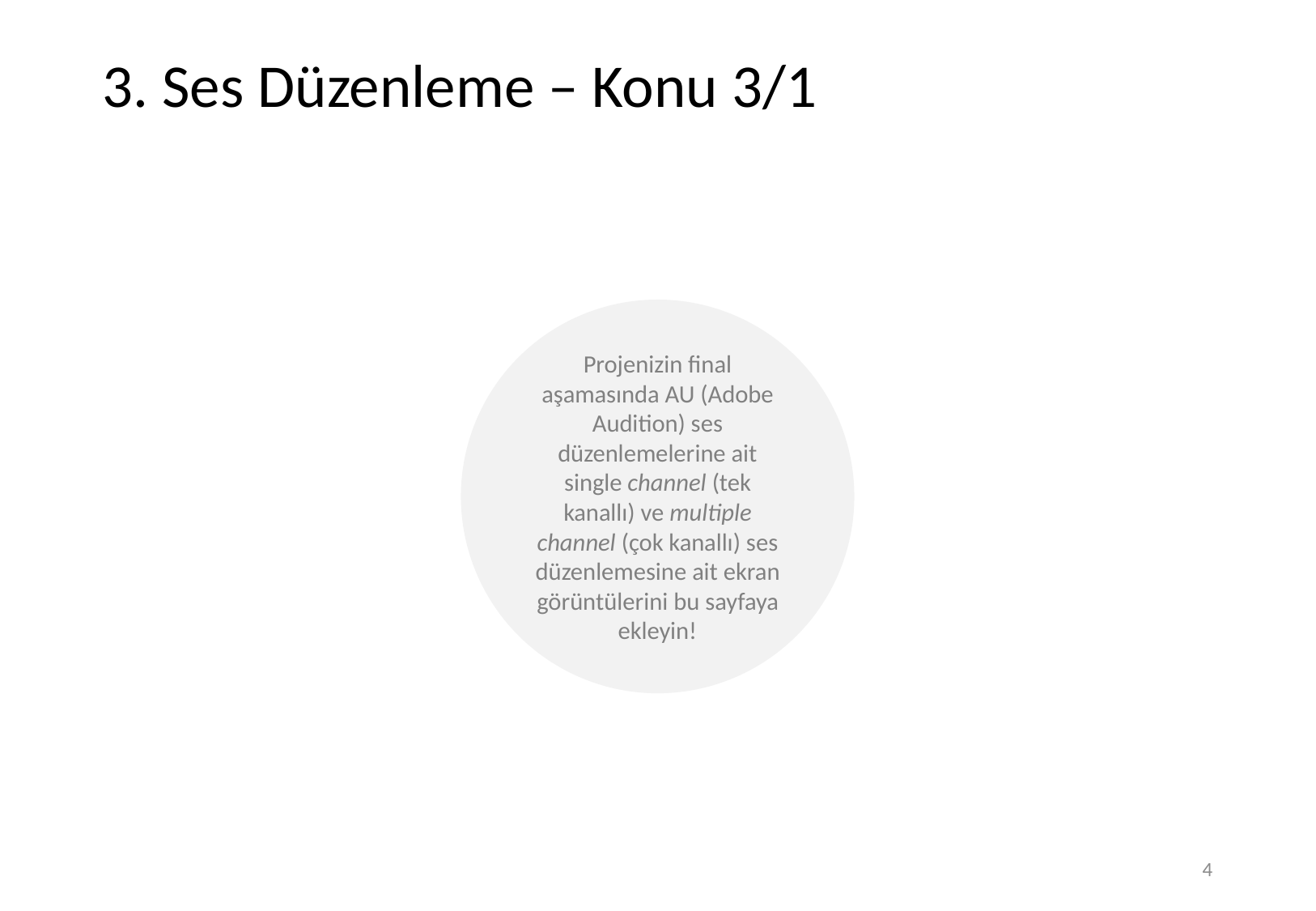

# 3. Ses Düzenleme – Konu 3/1
Projenizin final aşamasında AU (Adobe Audition) ses düzenlemelerine ait single channel (tek kanallı) ve multiple channel (çok kanallı) ses düzenlemesine ait ekran görüntülerini bu sayfaya ekleyin!
4